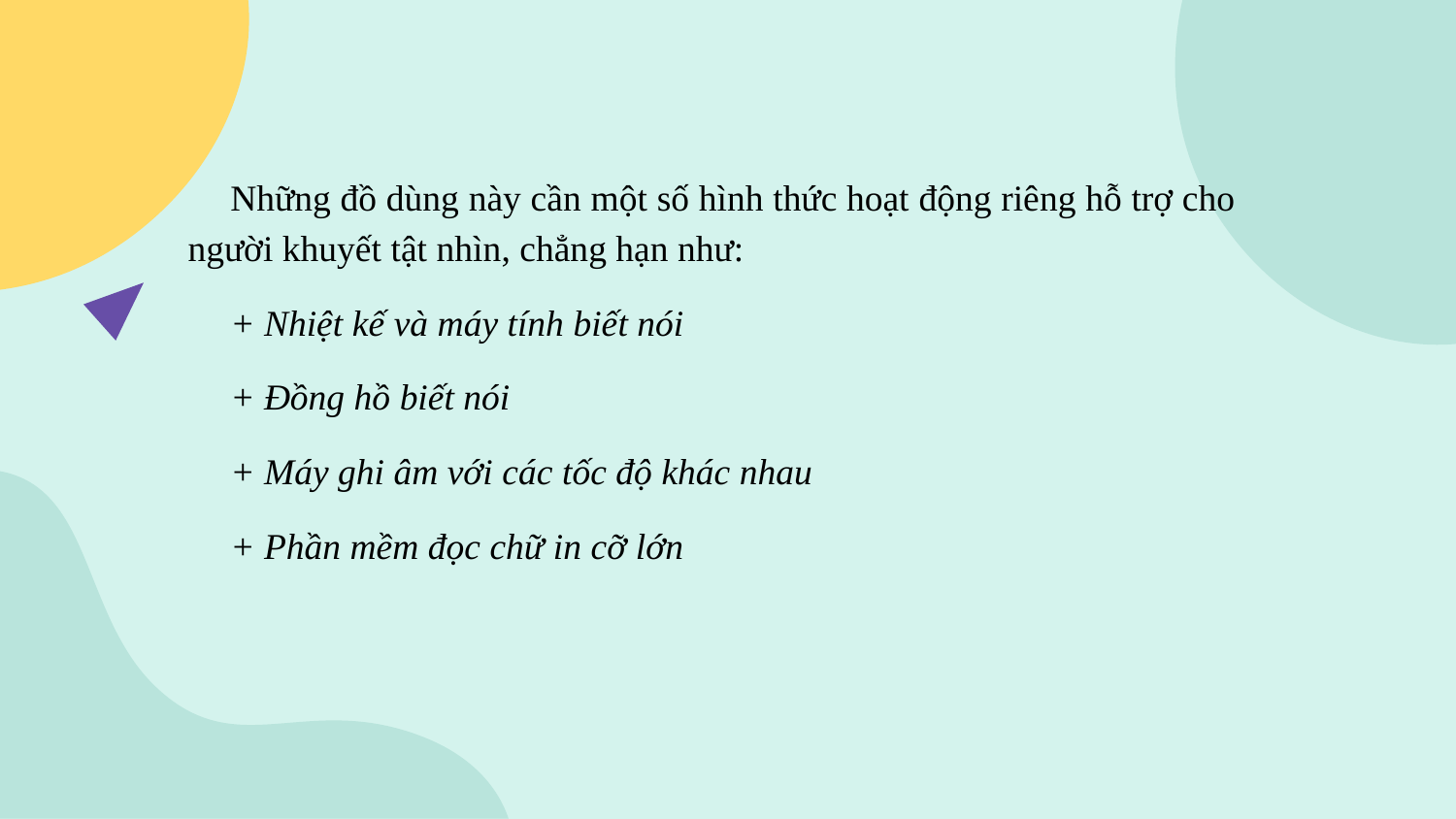

Những đồ dùng này cần một số hình thức hoạt động riêng hỗ trợ cho người khuyết tật nhìn, chẳng hạn như:
+ Nhiệt kế và máy tính biết nói
+ Đồng hồ biết nói
+ Máy ghi âm với các tốc độ khác nhau
+ Phần mềm đọc chữ in cỡ lớn